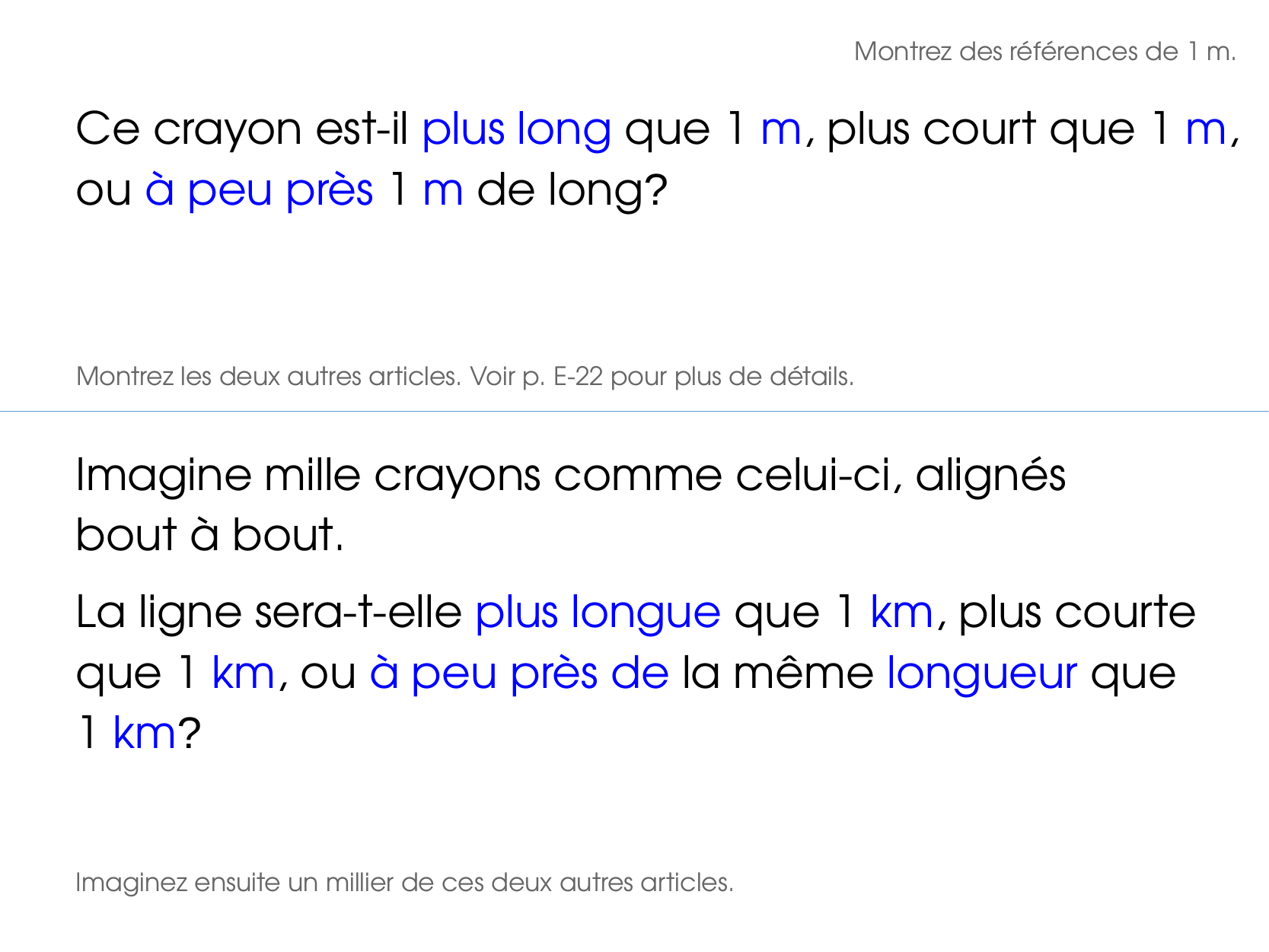

Montrez des références de 1 m.
Ce crayon est-il plus long que 1 m, plus court que 1 m, ou à peu près 1 m de long?
Montrez les deux autres articles. Voir p. E-22 pour plus de détails.
Imagine mille crayons comme celui-ci, alignés
bout à bout.
La ligne sera-t-elle plus longue que 1 km, plus courte que 1 km, ou à peu près de la même longueur que 1 km?
Imaginez ensuite un millier de ces deux autres articles.